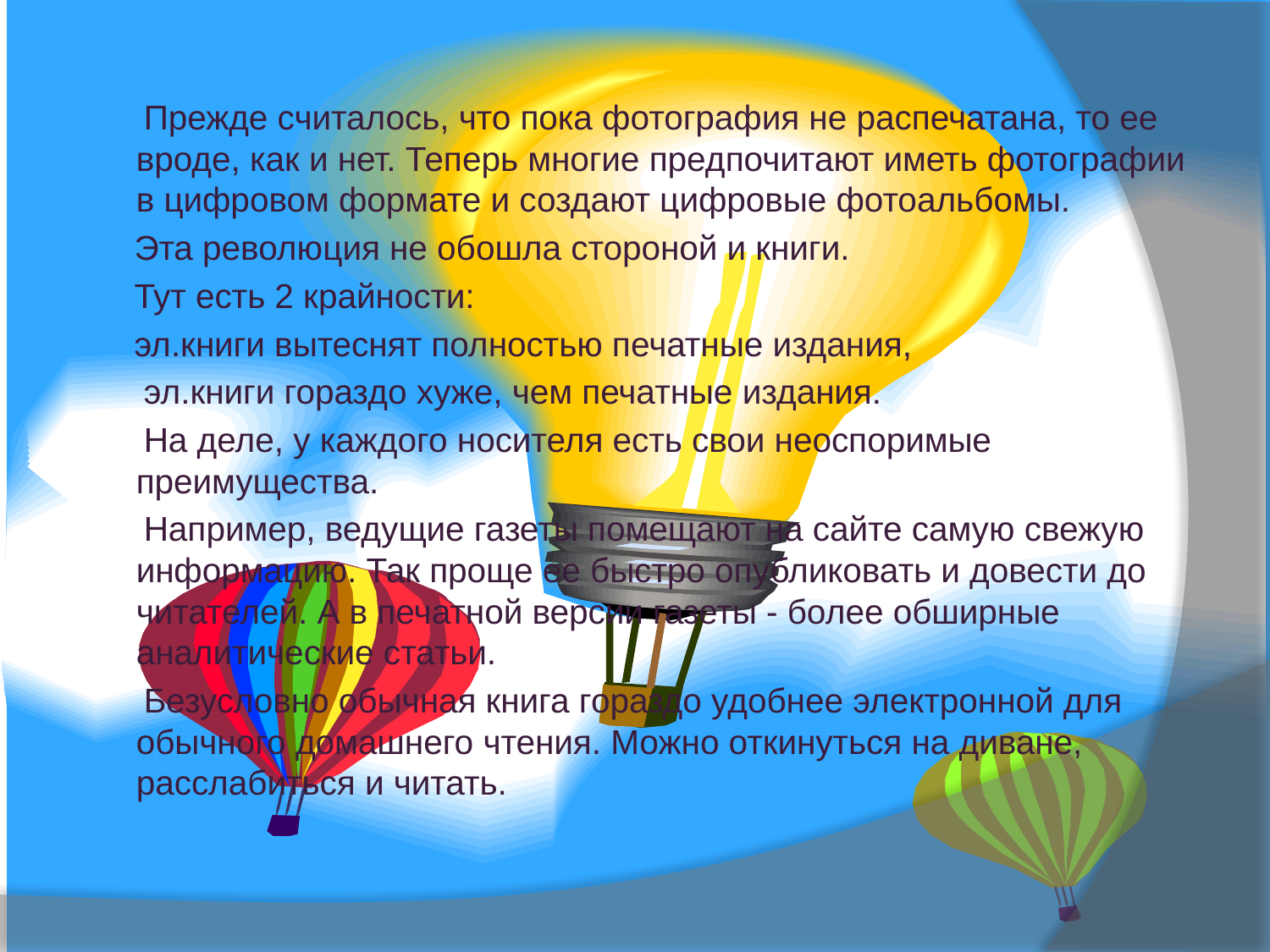

Прежде считалось, что пока фотография не распечатана, то ее вроде, как и нет. Теперь многие предпочитают иметь фотографии в цифровом формате и создают цифровые фотоальбомы.
     Эта революция не обошла стороной и книги.
     Тут есть 2 крайности:
     эл.книги вытеснят полностью печатные издания,
      эл.книги гораздо хуже, чем печатные издания.
      На деле, у каждого носителя есть свои неоспоримые преимущества.
      Например, ведущие газеты помещают на сайте самую свежую информацию. Так проще ее быстро опубликовать и довести до читателей. А в печатной версии газеты - более обширные аналитические статьи.
      Безусловно обычная книга гораздо удобнее электронной для обычного домашнего чтения. Можно откинуться на диване, расслабиться и читать.